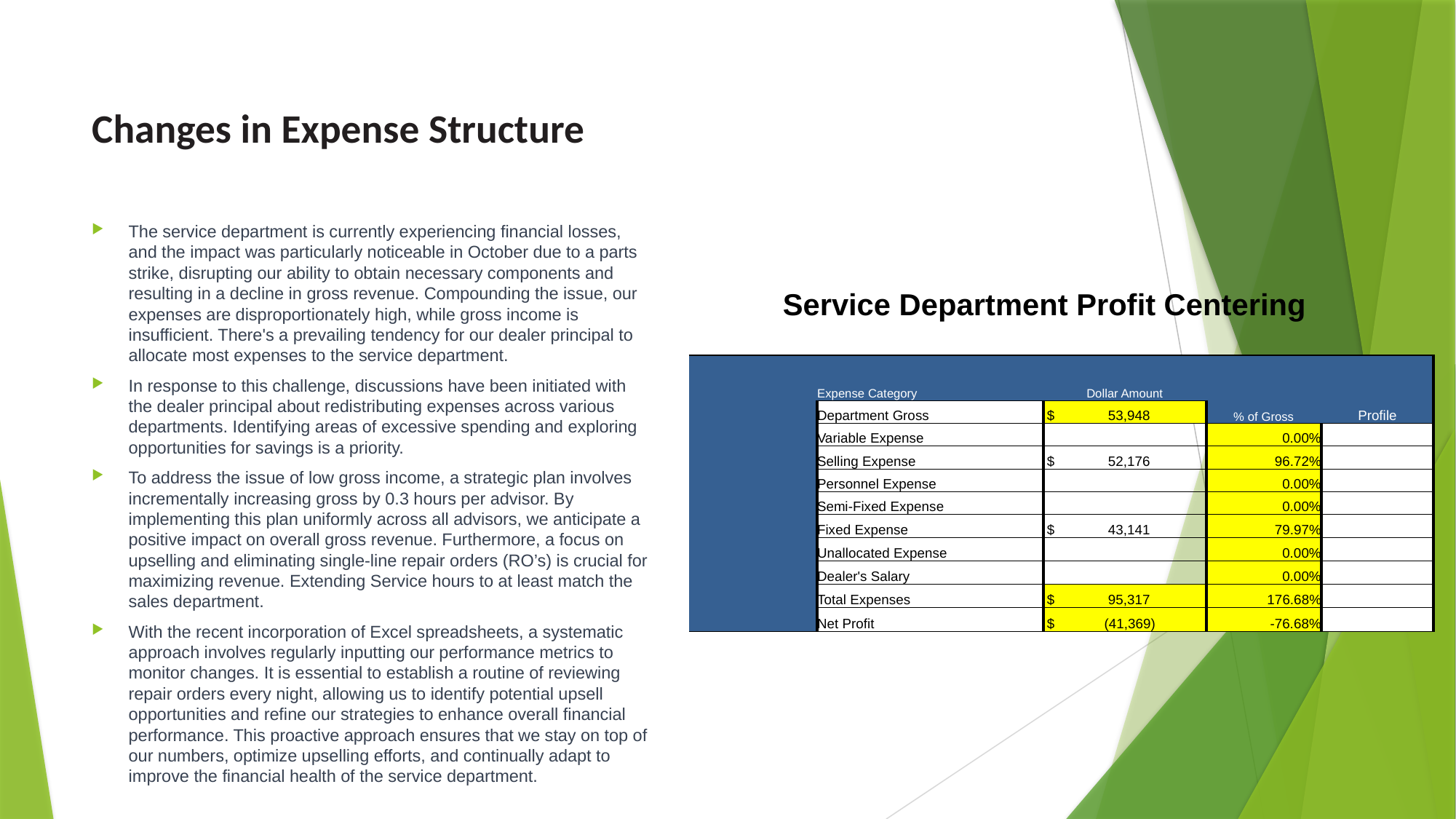

# Changes in Expense Structure

The service department is currently experiencing financial losses, and the impact was particularly noticeable in October due to a parts strike, disrupting our ability to obtain necessary components and resulting in a decline in gross revenue. Compounding the issue, our expenses are disproportionately high, while gross income is insufficient. There's a prevailing tendency for our dealer principal to allocate most expenses to the service department.
In response to this challenge, discussions have been initiated with the dealer principal about redistributing expenses across various departments. Identifying areas of excessive spending and exploring opportunities for savings is a priority.
To address the issue of low gross income, a strategic plan involves incrementally increasing gross by 0.3 hours per advisor. By implementing this plan uniformly across all advisors, we anticipate a positive impact on overall gross revenue. Furthermore, a focus on upselling and eliminating single-line repair orders (RO’s) is crucial for maximizing revenue. Extending Service hours to at least match the sales department.
With the recent incorporation of Excel spreadsheets, a systematic approach involves regularly inputting our performance metrics to monitor changes. It is essential to establish a routine of reviewing repair orders every night, allowing us to identify potential upsell opportunities and refine our strategies to enhance overall financial performance. This proactive approach ensures that we stay on top of our numbers, optimize upselling efforts, and continually adapt to improve the financial health of the service department.

| Service Department Profit Centering |  |  |  |  |
| --- | --- | --- | --- | --- |
|  |  |  |  |  |
|  | Expense Category | Dollar Amount |  |  |
|  | Department Gross | $ 53,948 | % of Gross | Profile |
|  | Variable Expense |  | 0.00% |  |
|  | Selling Expense | $ 52,176 | 96.72% |  |
|  | Personnel Expense |  | 0.00% |  |
|  | Semi-Fixed Expense |  | 0.00% |  |
|  | Fixed Expense | $ 43,141 | 79.97% |  |
|  | Unallocated Expense |  | 0.00% |  |
|  | Dealer's Salary |  | 0.00% |  |
|  | Total Expenses | $ 95,317 | 176.68% |  |
|  | Net Profit | $ (41,369) | -76.68% |  |